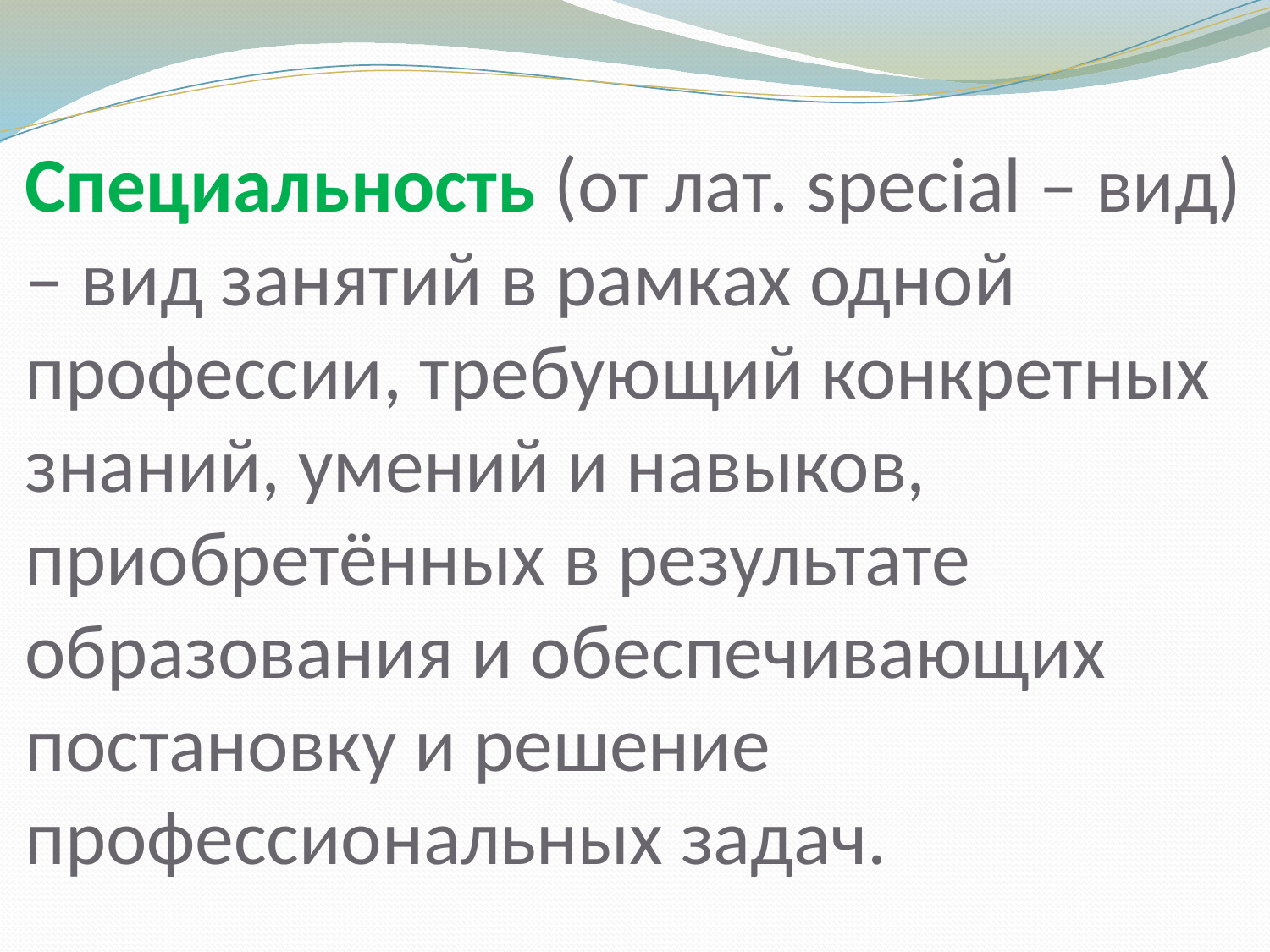

# Специальность (от лат. special – вид) – вид занятий в рамках одной профессии, требующий конкретных знаний, умений и навыков, приобретённых в результате образования и обеспечивающих постановку и решение профессиональных задач.